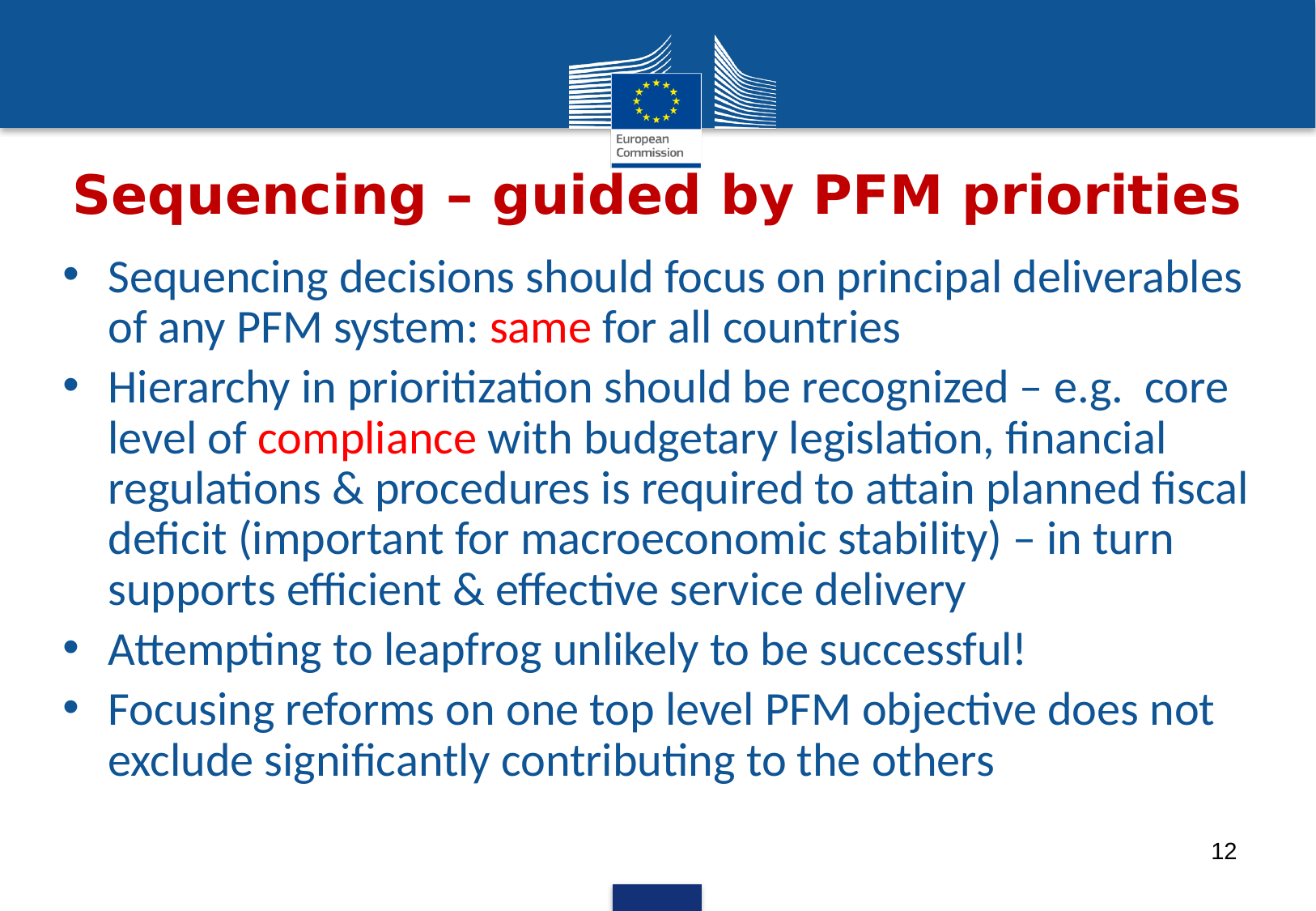

# Sequencing – guided by PFM priorities
Sequencing decisions should focus on principal deliverables of any PFM system: same for all countries
Hierarchy in prioritization should be recognized – e.g.  core level of compliance with budgetary legislation, financial regulations & procedures is required to attain planned fiscal deficit (important for macroeconomic stability) – in turn supports efficient & effective service delivery
Attempting to leapfrog unlikely to be successful!
Focusing reforms on one top level PFM objective does not exclude significantly contributing to the others

12